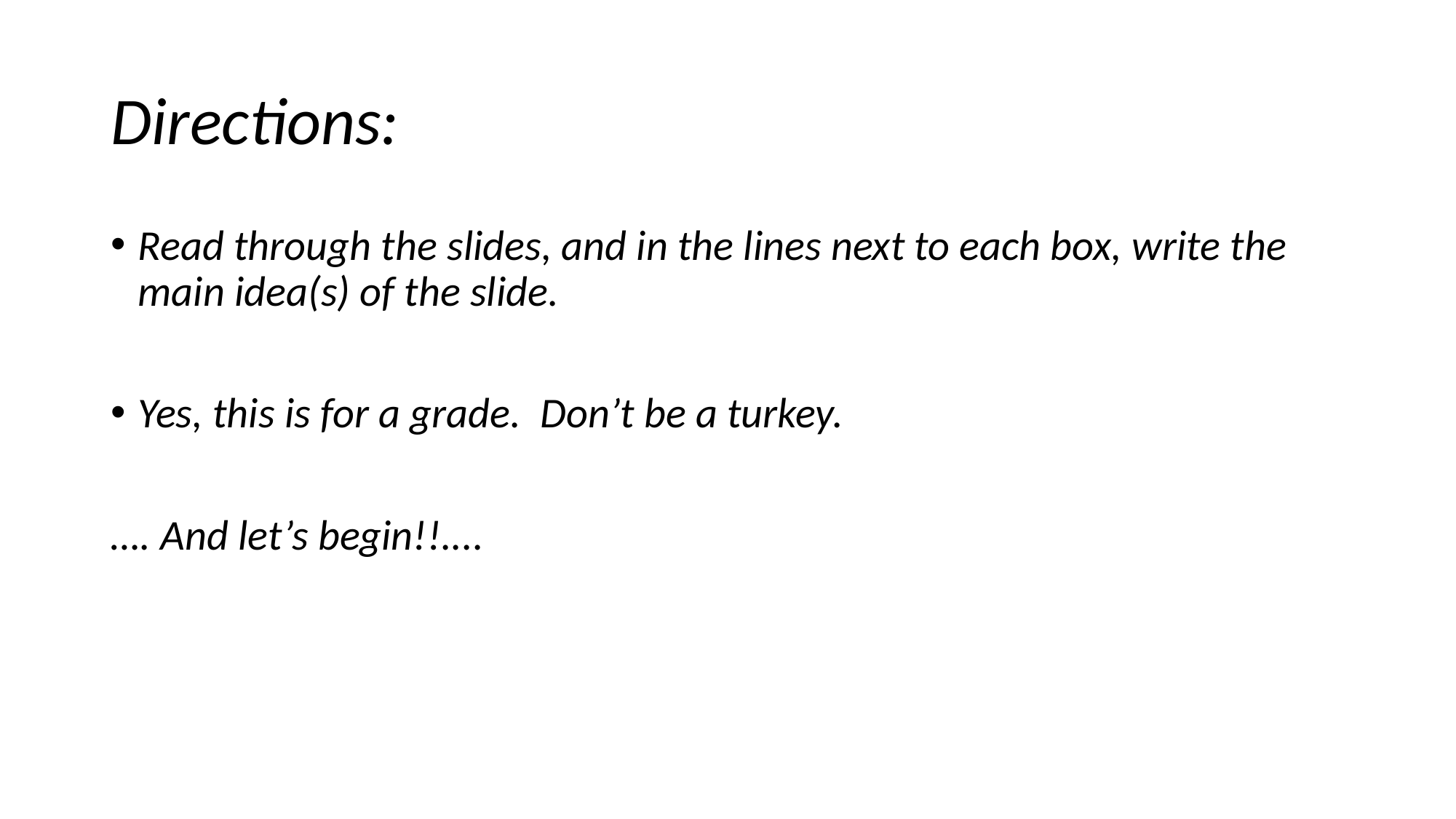

# Directions:
Read through the slides, and in the lines next to each box, write the main idea(s) of the slide.

Yes, this is for a grade.  Don’t be a turkey.

…. And let’s begin!!....